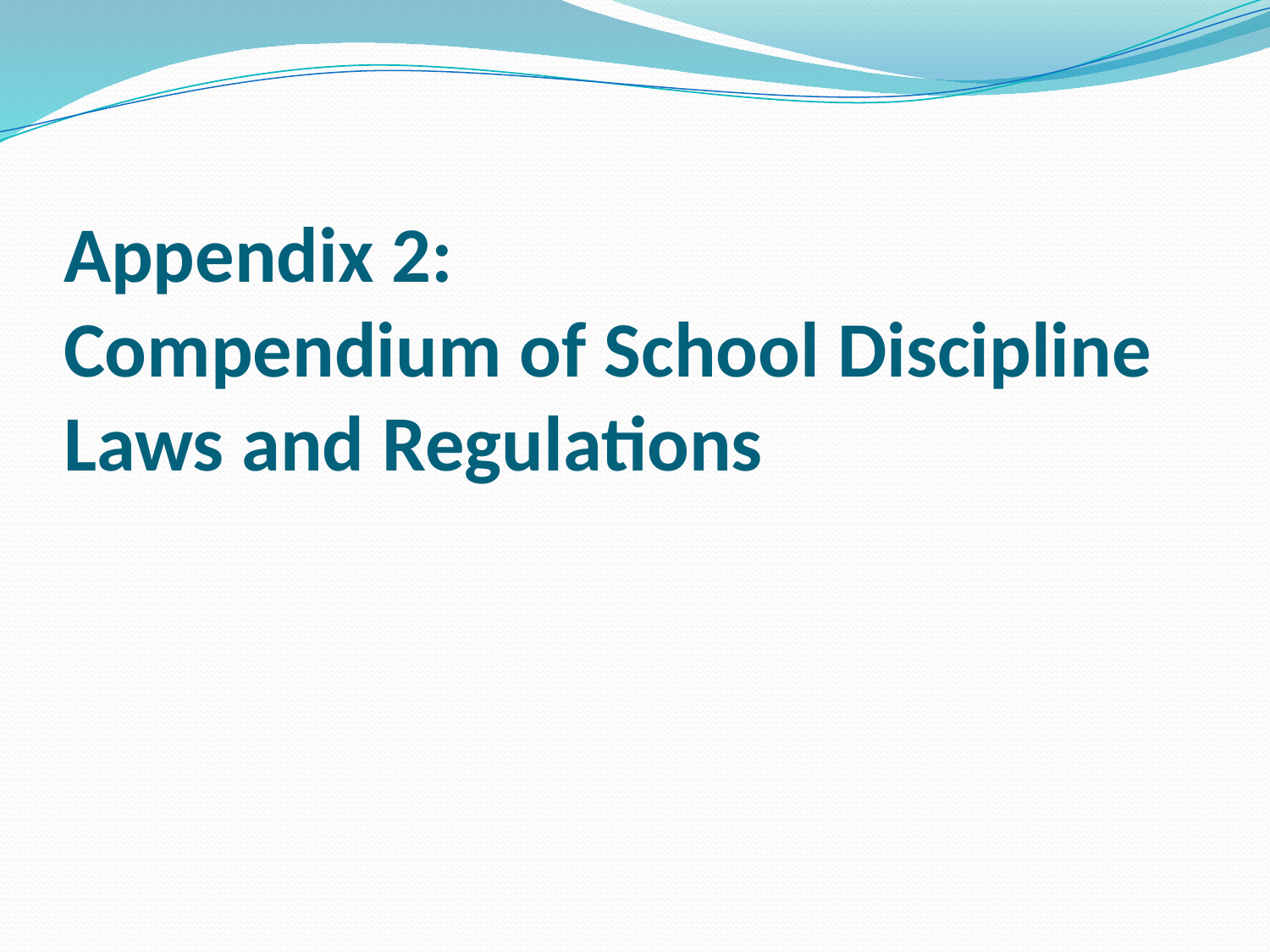

# Appendix 2: Compendium of School Discipline Laws and Regulations